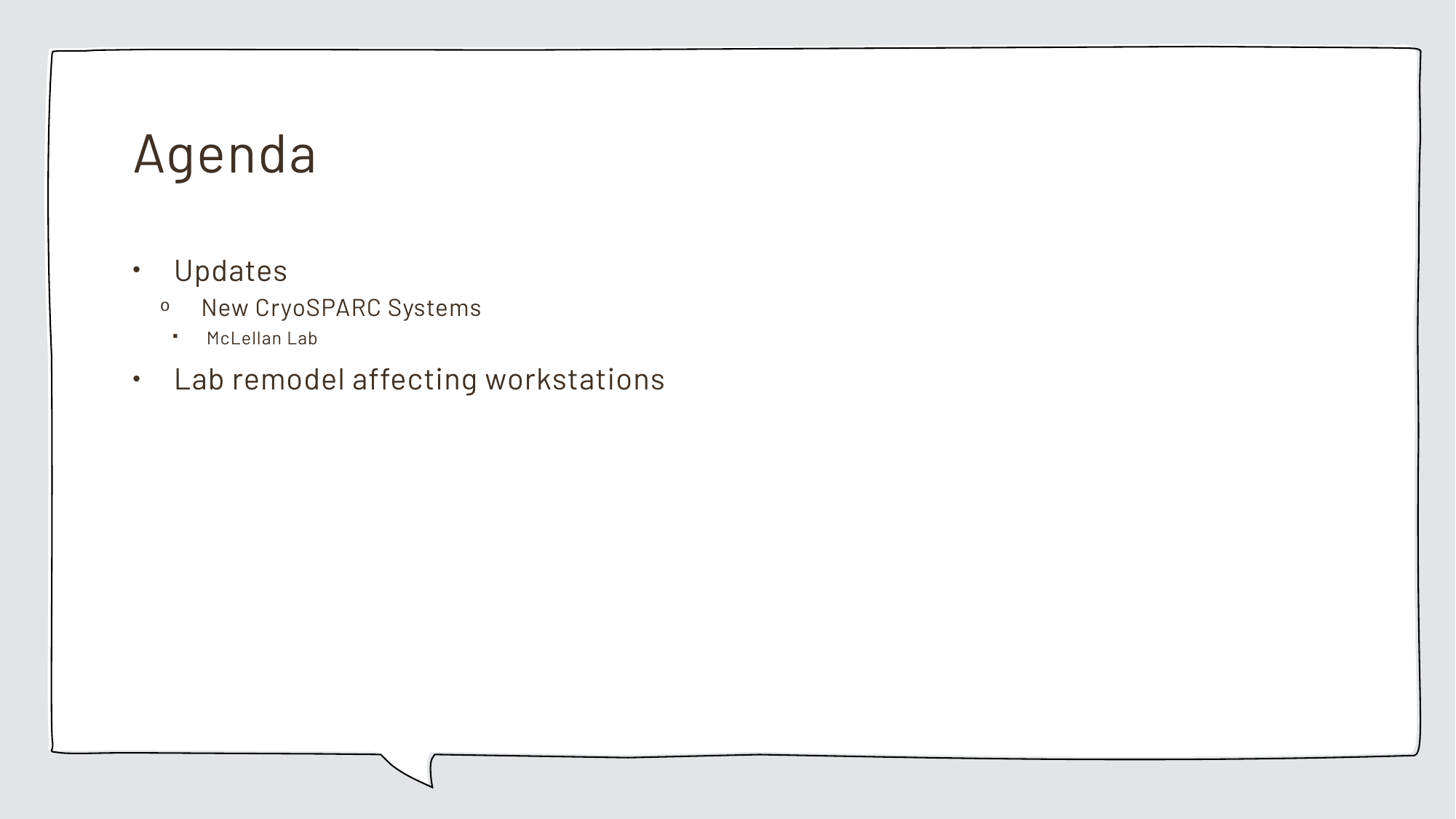

# Agenda
Updates
New CryoSPARC Systems
McLellan Lab
Lab remodel affecting workstations